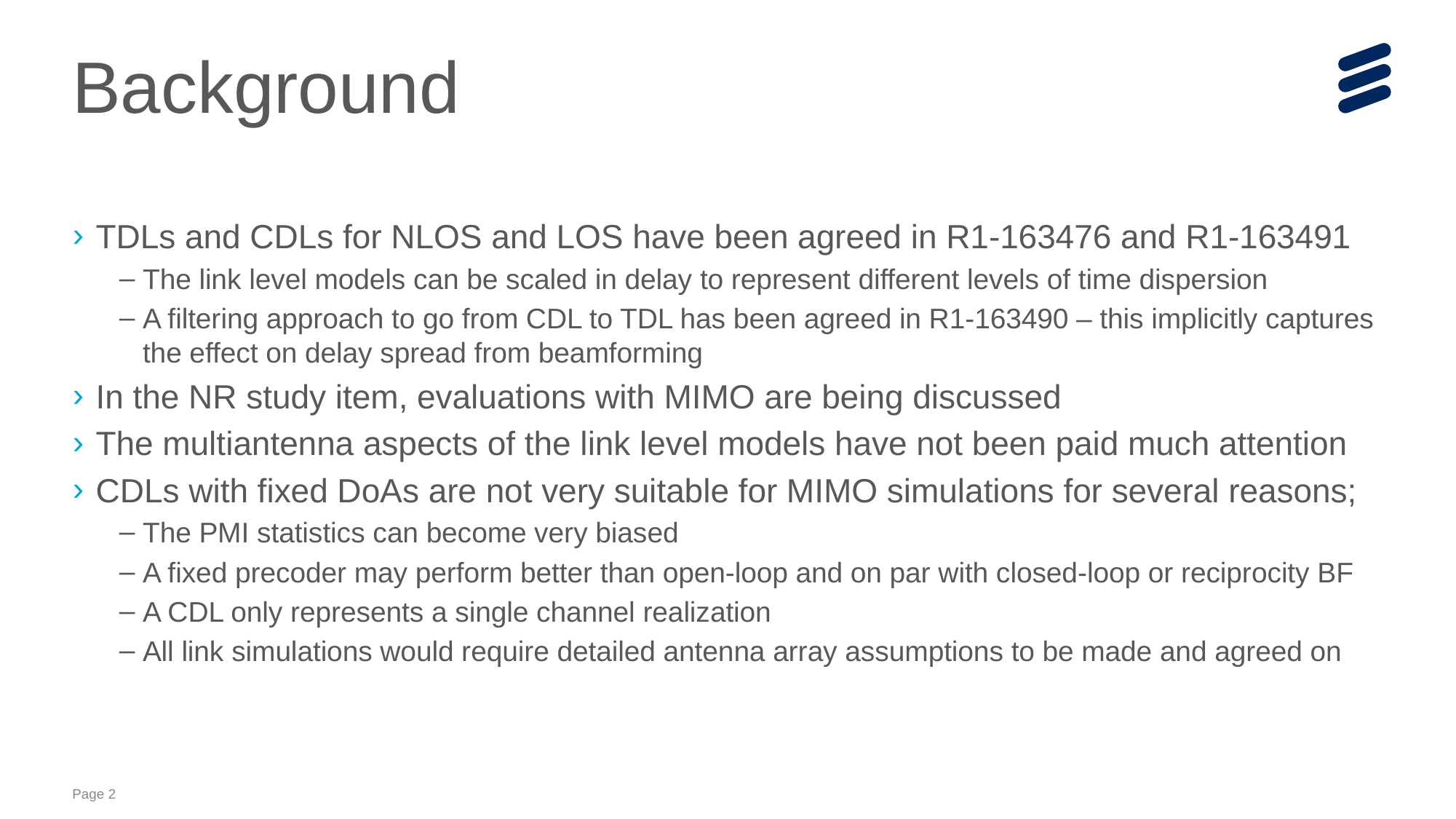

# Background
TDLs and CDLs for NLOS and LOS have been agreed in R1-163476 and R1-163491
The link level models can be scaled in delay to represent different levels of time dispersion
A filtering approach to go from CDL to TDL has been agreed in R1-163490 – this implicitly captures the effect on delay spread from beamforming
In the NR study item, evaluations with MIMO are being discussed
The multiantenna aspects of the link level models have not been paid much attention
CDLs with fixed DoAs are not very suitable for MIMO simulations for several reasons;
The PMI statistics can become very biased
A fixed precoder may perform better than open-loop and on par with closed-loop or reciprocity BF
A CDL only represents a single channel realization
All link simulations would require detailed antenna array assumptions to be made and agreed on